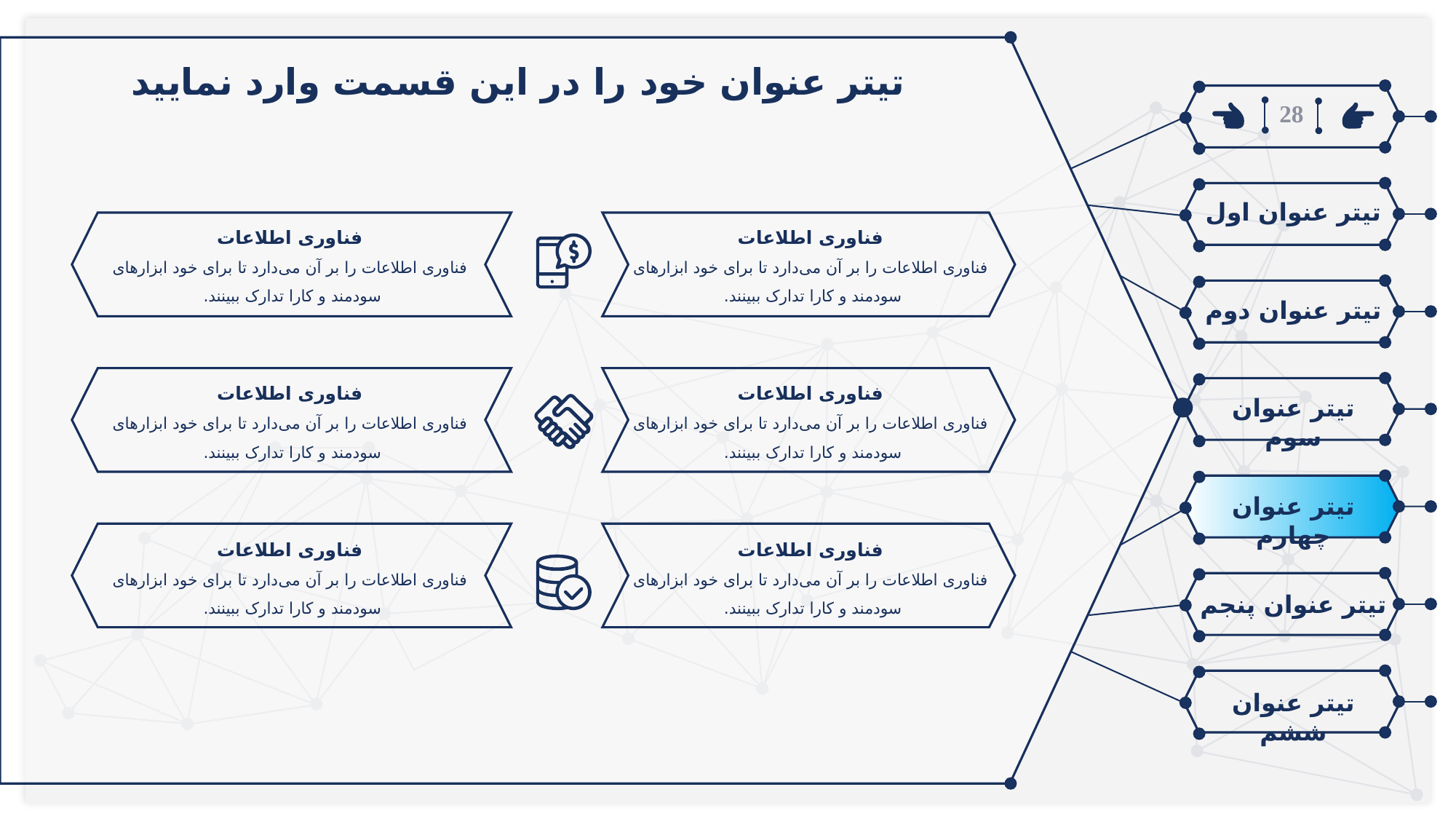

تیتر عنوان خود را در این قسمت وارد نمایید
28

تیتر عنوان اول
فناوری اطلاعات
فناوری اطلاعات را بر آن می‌دارد تا برای خود ابزارهای سودمند و کارا تدارک ببینند.
فناوری اطلاعات
فناوری اطلاعات را بر آن می‌دارد تا برای خود ابزارهای سودمند و کارا تدارک ببینند.

تیتر عنوان دوم
فناوری اطلاعات
فناوری اطلاعات را بر آن می‌دارد تا برای خود ابزارهای سودمند و کارا تدارک ببینند.
فناوری اطلاعات
فناوری اطلاعات را بر آن می‌دارد تا برای خود ابزارهای سودمند و کارا تدارک ببینند.

تیتر عنوان سوم

تیتر عنوان چهارم
فناوری اطلاعات
فناوری اطلاعات را بر آن می‌دارد تا برای خود ابزارهای سودمند و کارا تدارک ببینند.
فناوری اطلاعات
فناوری اطلاعات را بر آن می‌دارد تا برای خود ابزارهای سودمند و کارا تدارک ببینند.

تیتر عنوان پنجم
تیتر عنوان ششم